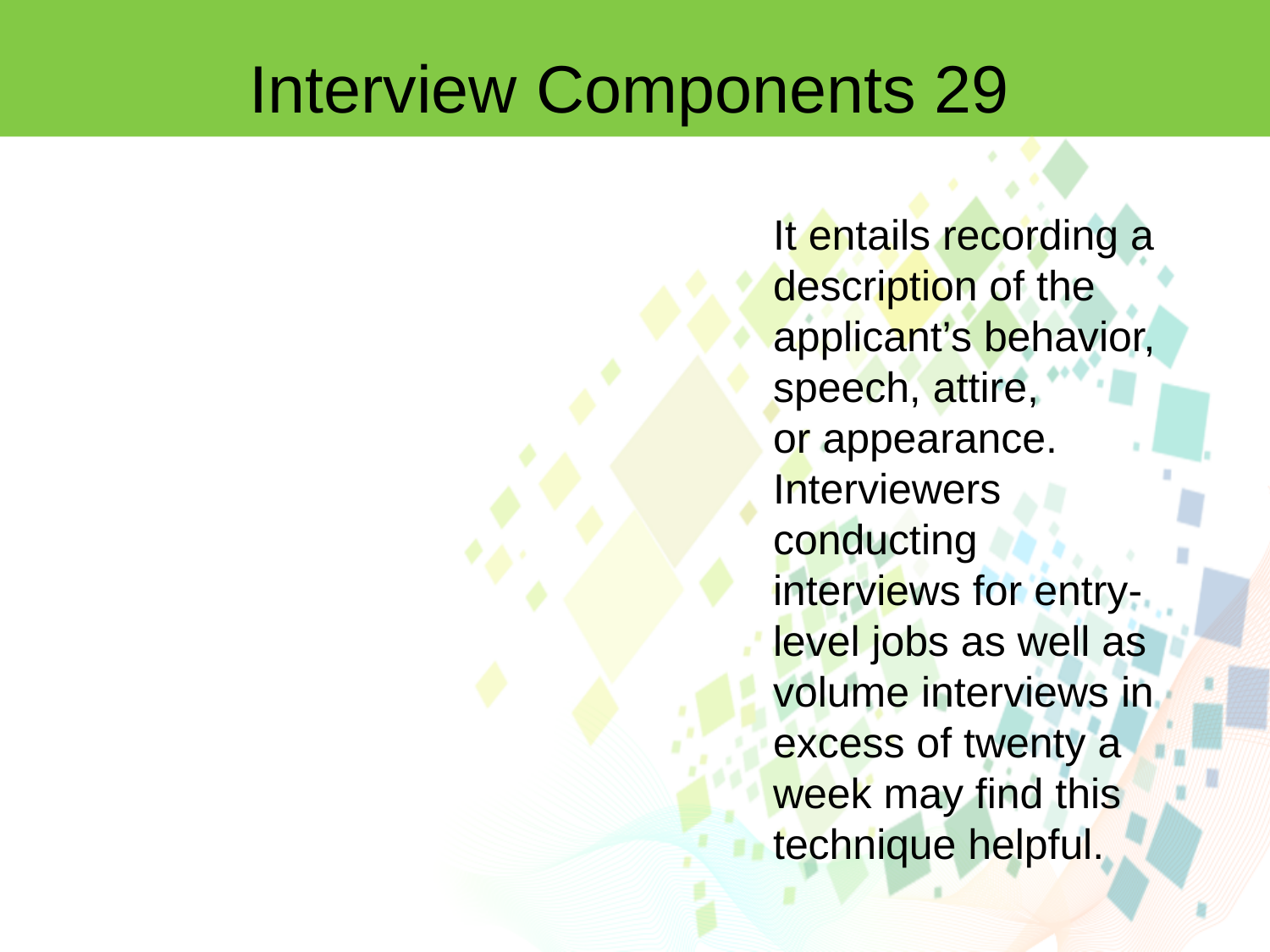

Interview Components 29
It entails recording a description of the applicant’s behavior, speech, attire,
or appearance. Interviewers conducting interviews for entry-level jobs as well as volume interviews in excess of twenty a week may find this technique helpful.